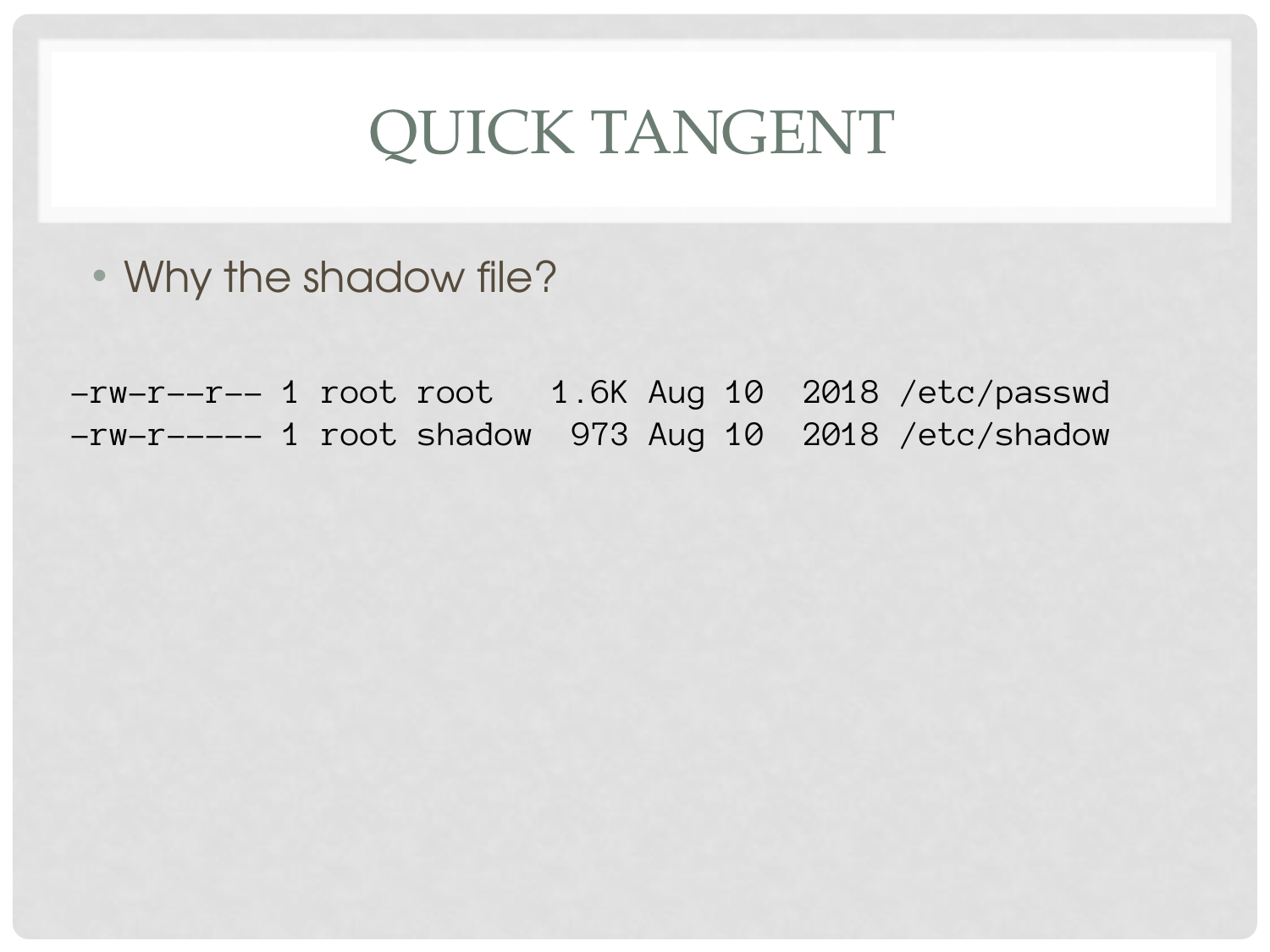

# Quick tangent
Why the shadow file?
-rw-r--r-- 1 root root   1.6K Aug 10  2018 /etc/passwd
-rw-r----- 1 root shadow  973 Aug 10  2018 /etc/shadow